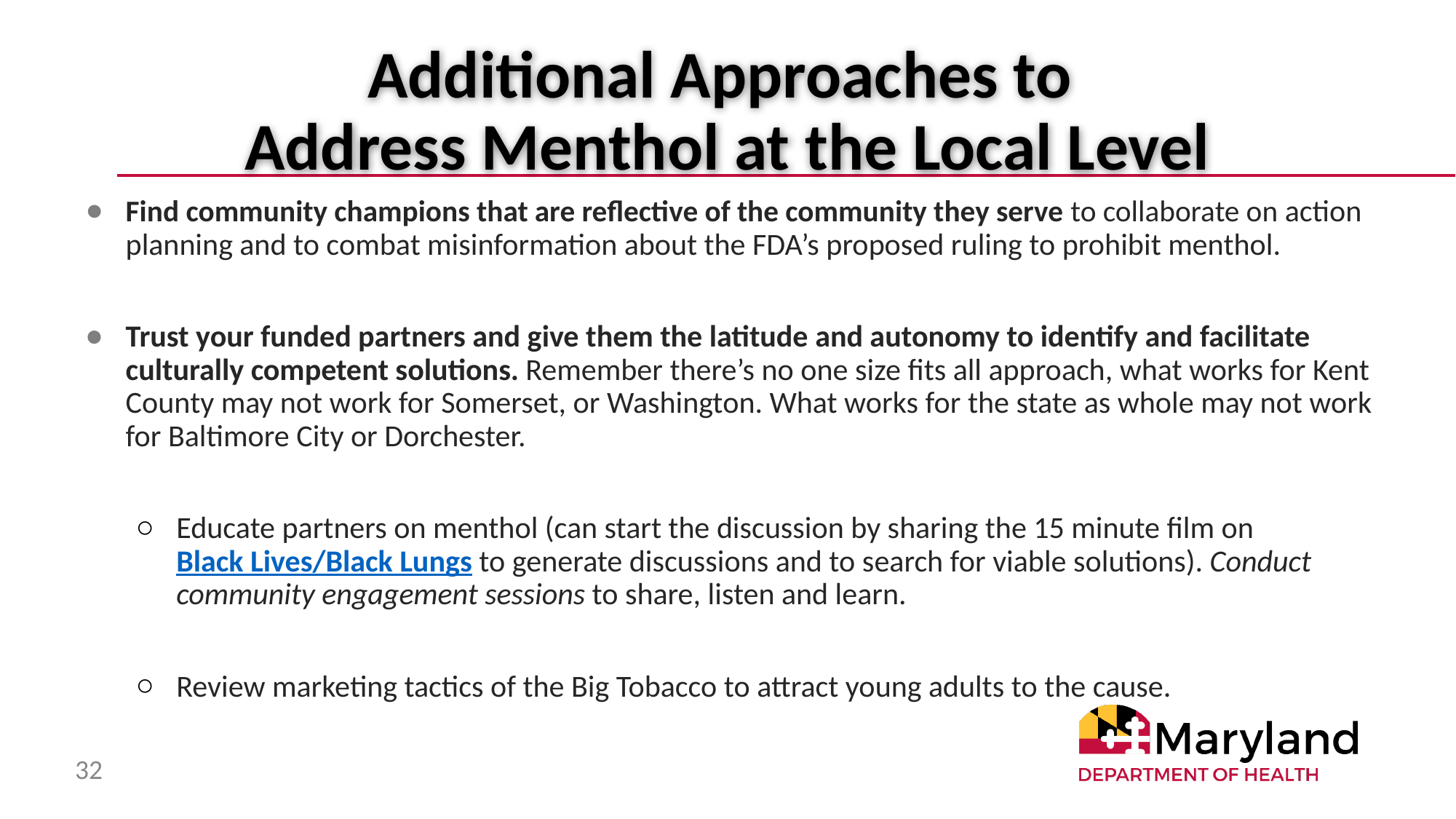

# Additional Approaches to
Address Menthol at the Local Level

Find community champions that are reflective of the community they serve to collaborate on action planning and to combat misinformation about the FDA’s proposed ruling to prohibit menthol.

Trust your funded partners and give them the latitude and autonomy to identify and facilitate culturally competent solutions. Remember there’s no one size fits all approach, what works for Kent County may not work for Somerset, or Washington. What works for the state as whole may not work for Baltimore City or Dorchester.

Educate partners on menthol (can start the discussion by sharing the 15 minute film on Black Lives/Black Lungs to generate discussions and to search for viable solutions). Conduct community engagement sessions to share, listen and learn.

Review marketing tactics of the Big Tobacco to attract young adults to the cause.

32